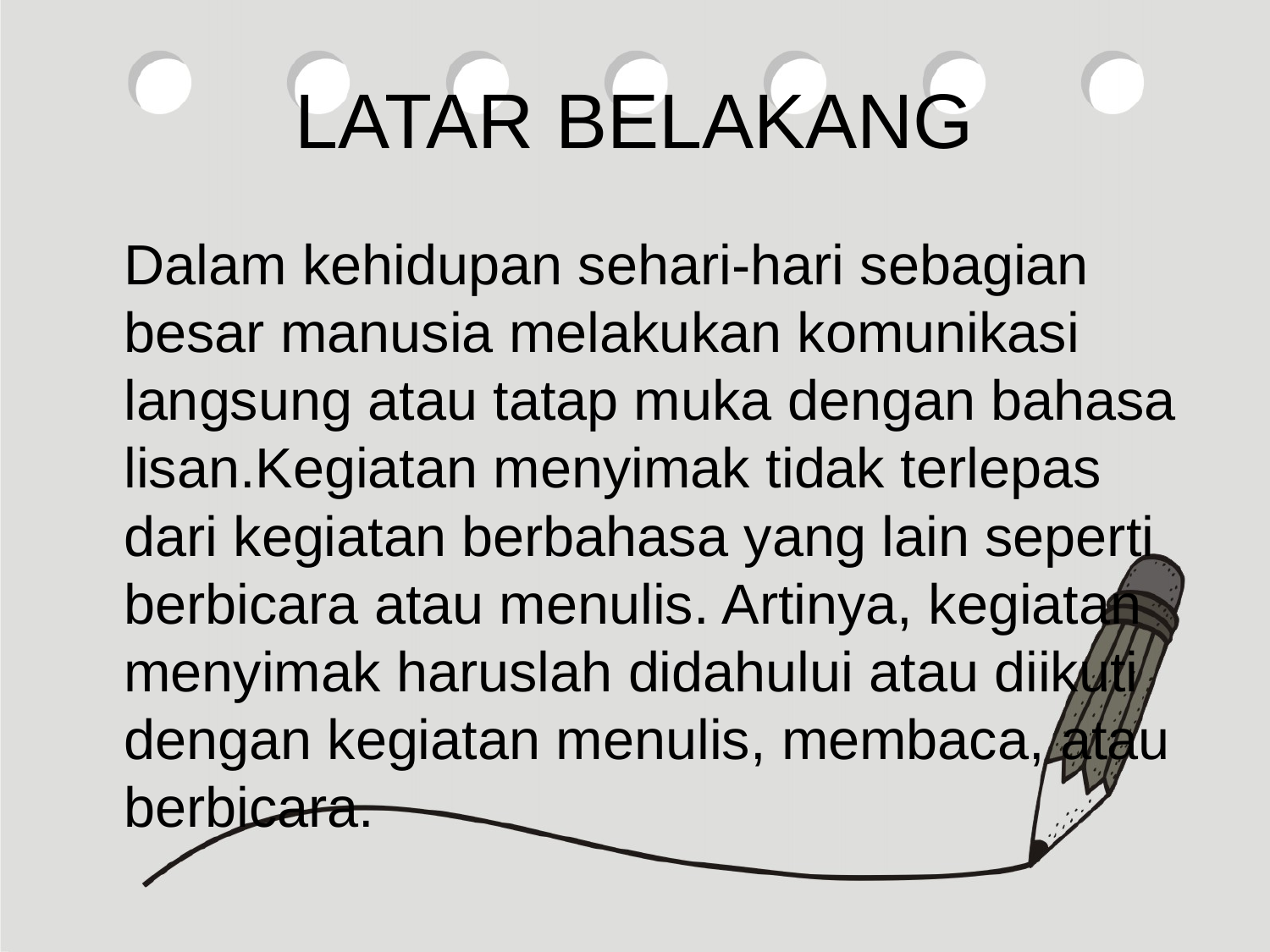

# LATAR BELAKANG
	Dalam kehidupan sehari-hari sebagian besar manusia melakukan komunikasi langsung atau tatap muka dengan bahasa lisan.Kegiatan menyimak tidak terlepas dari kegiatan berbahasa yang lain seperti berbicara atau menulis. Artinya, kegiatan menyimak haruslah didahului atau diikuti dengan kegiatan menulis, membaca, atau berbicara.